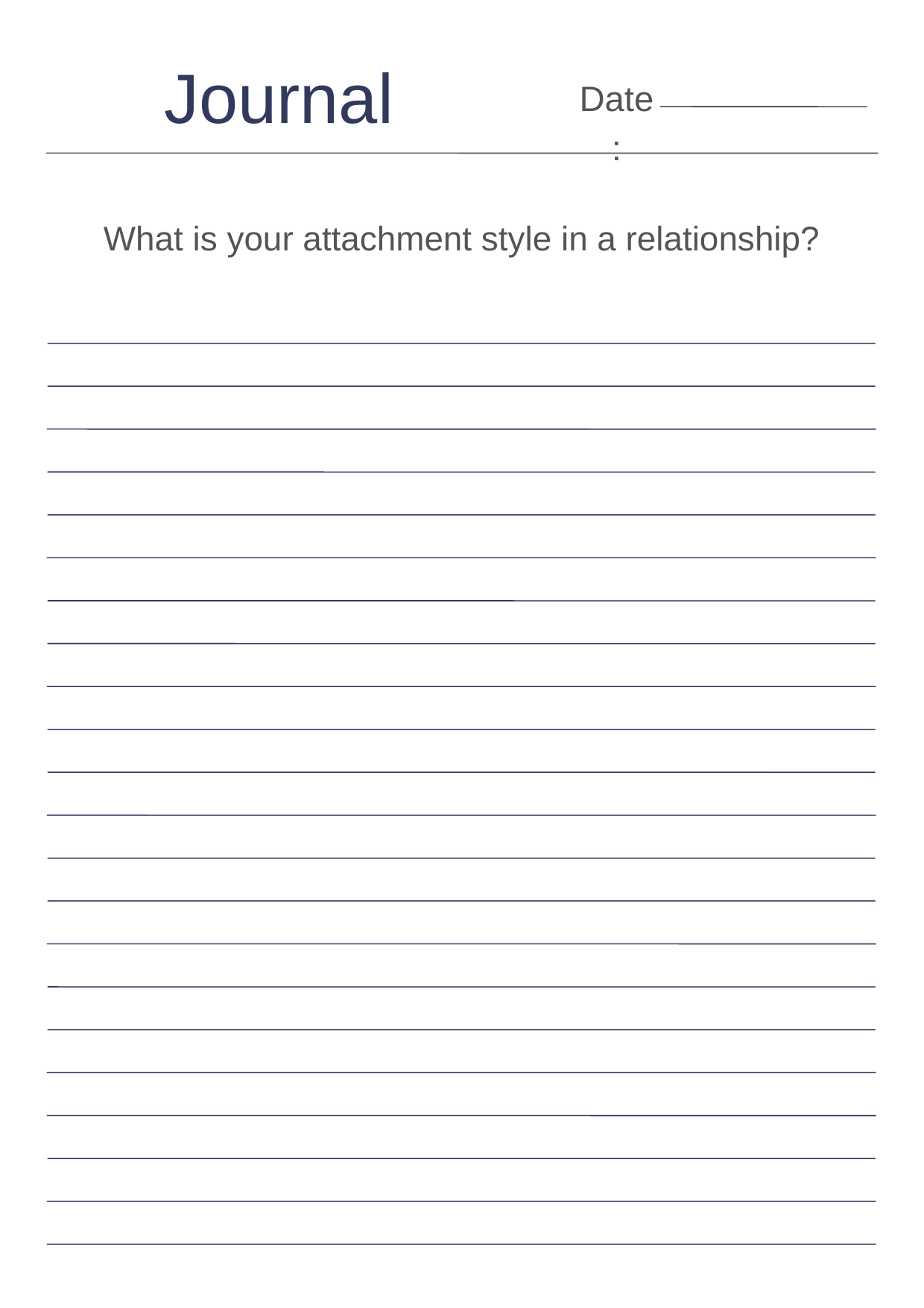

Journal
Date:

What is your attachment style in a relationship?